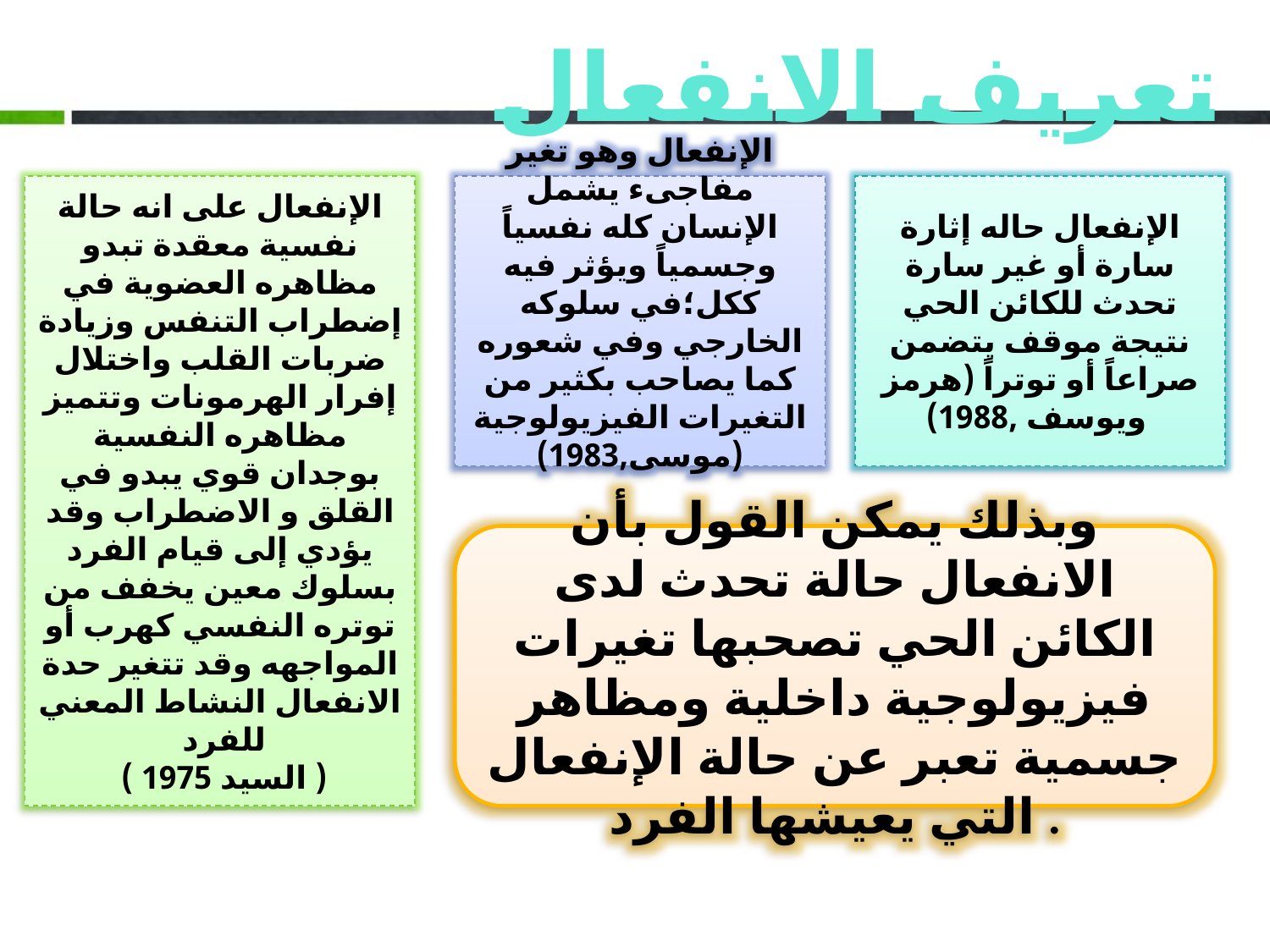

# تعريف الانفعال
الإنفعال على انه حالة نفسية معقدة تبدو مظاهره العضوية في إضطراب التنفس وزيادة ضربات القلب واختلال إفرار الهرمونات وتتميز مظاهره النفسية بوجدان قوي يبدو في القلق و الاضطراب وقد يؤدي إلى قيام الفرد بسلوك معين يخفف من توتره النفسي كهرب أو المواجهه وقد تتغير حدة الانفعال النشاط المعني للفرد
( السيد 1975 )
الإنفعال وهو تغير مفاجىء يشمل الإنسان كله نفسياً وجسمياً ويؤثر فيه ككل؛في سلوكه الخارجي وفي شعوره كما يصاحب بكثير من التغيرات الفيزيولوجية (موسى,1983)

الإنفعال حاله إثارة سارة أو غير سارة تحدث للكائن الحي نتيجة موقف يتضمن صراعاً أو توتراً (هرمز ويوسف ,1988)
وبذلك يمكن القول بأن الانفعال حالة تحدث لدى الكائن الحي تصحبها تغيرات فيزيولوجية داخلية ومظاهر جسمية تعبر عن حالة الإنفعال التي يعيشها الفرد .

3